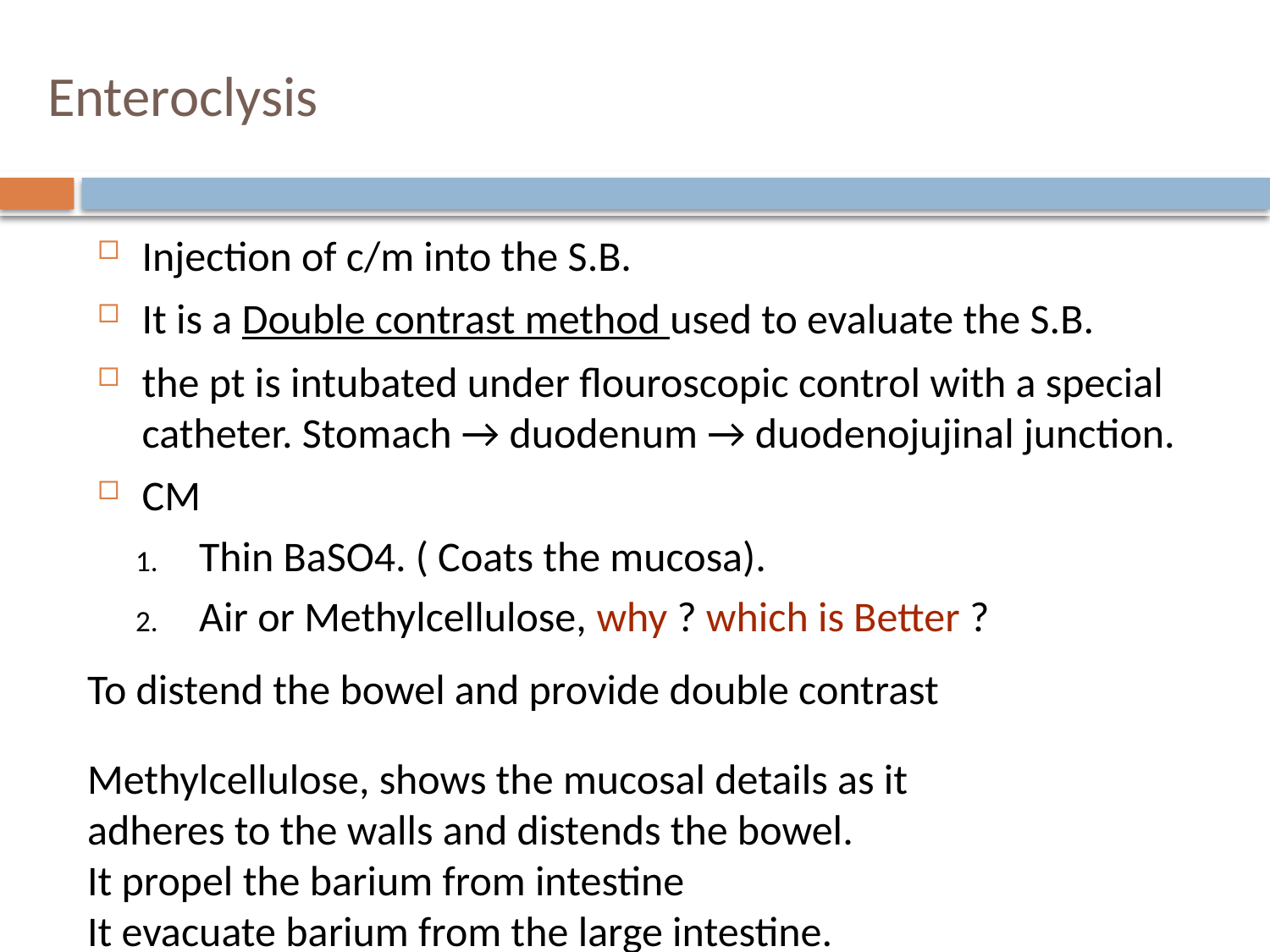

# Enteroclysis
Injection of c/m into the S.B.
It is a Double contrast method used to evaluate the S.B.
the pt is intubated under flouroscopic control with a special catheter. Stomach → duodenum → duodenojujinal junction.
CM
Thin BaSO4. ( Coats the mucosa).
Air or Methylcellulose, why ? which is Better ?

To distend the bowel and provide double contrast
Methylcellulose, shows the mucosal details as it adheres to the walls and distends the bowel.
It propel the barium from intestine
It evacuate barium from the large intestine.